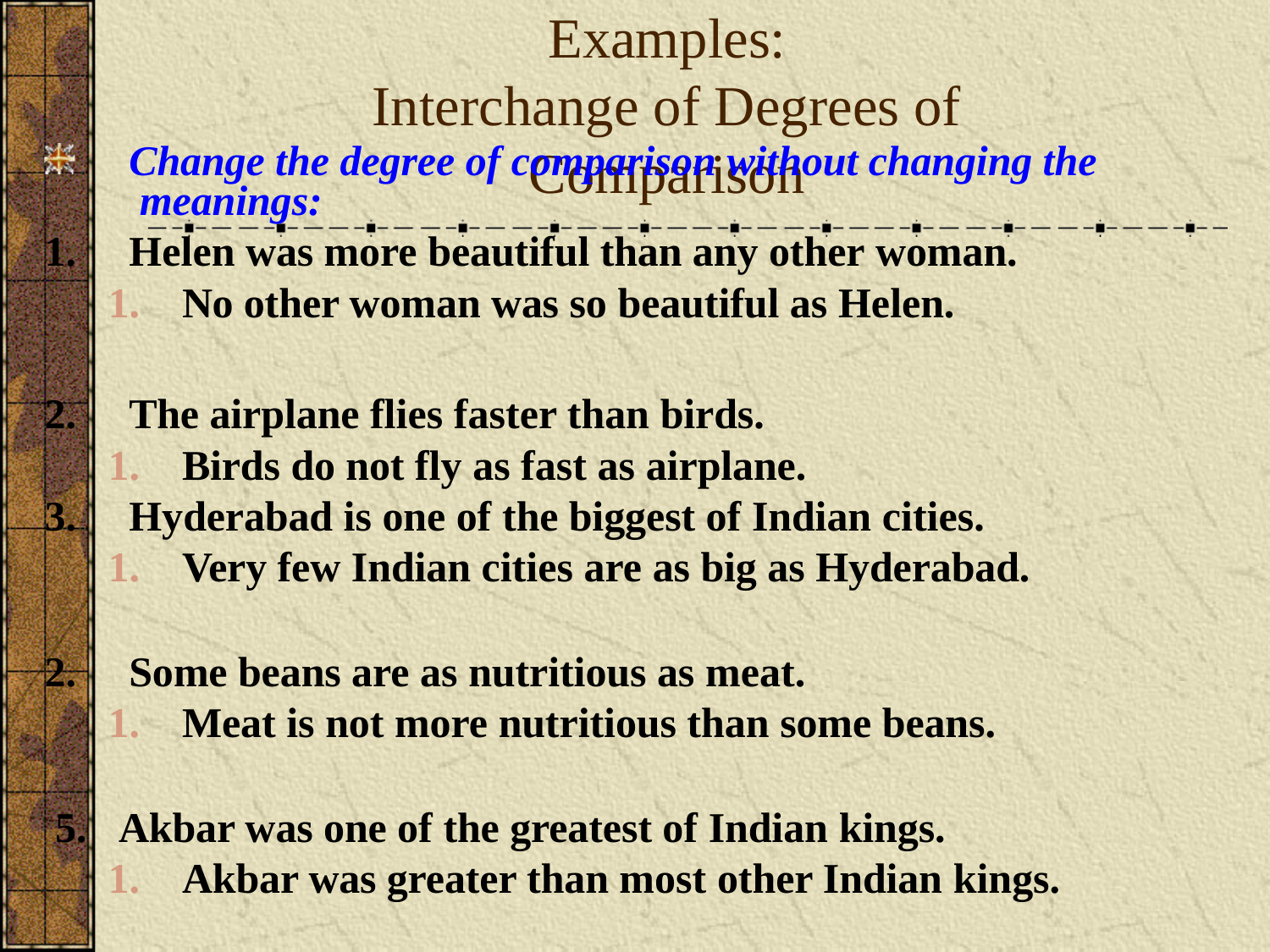

# Examples:
Interchange of Degrees of Comparison
Change the degree of comparison without changing the  meanings:
Helen was more beautiful than any other woman.
No other woman was so beautiful as Helen.

The airplane flies faster than birds.
Birds do not fly as fast as airplane.
Hyderabad is one of the biggest of Indian cities.
Very few Indian cities are as big as Hyderabad.

Some beans are as nutritious as meat.
Meat is not more nutritious than some beans.

Akbar was one of the greatest of Indian kings.
Akbar was greater than most other Indian kings.